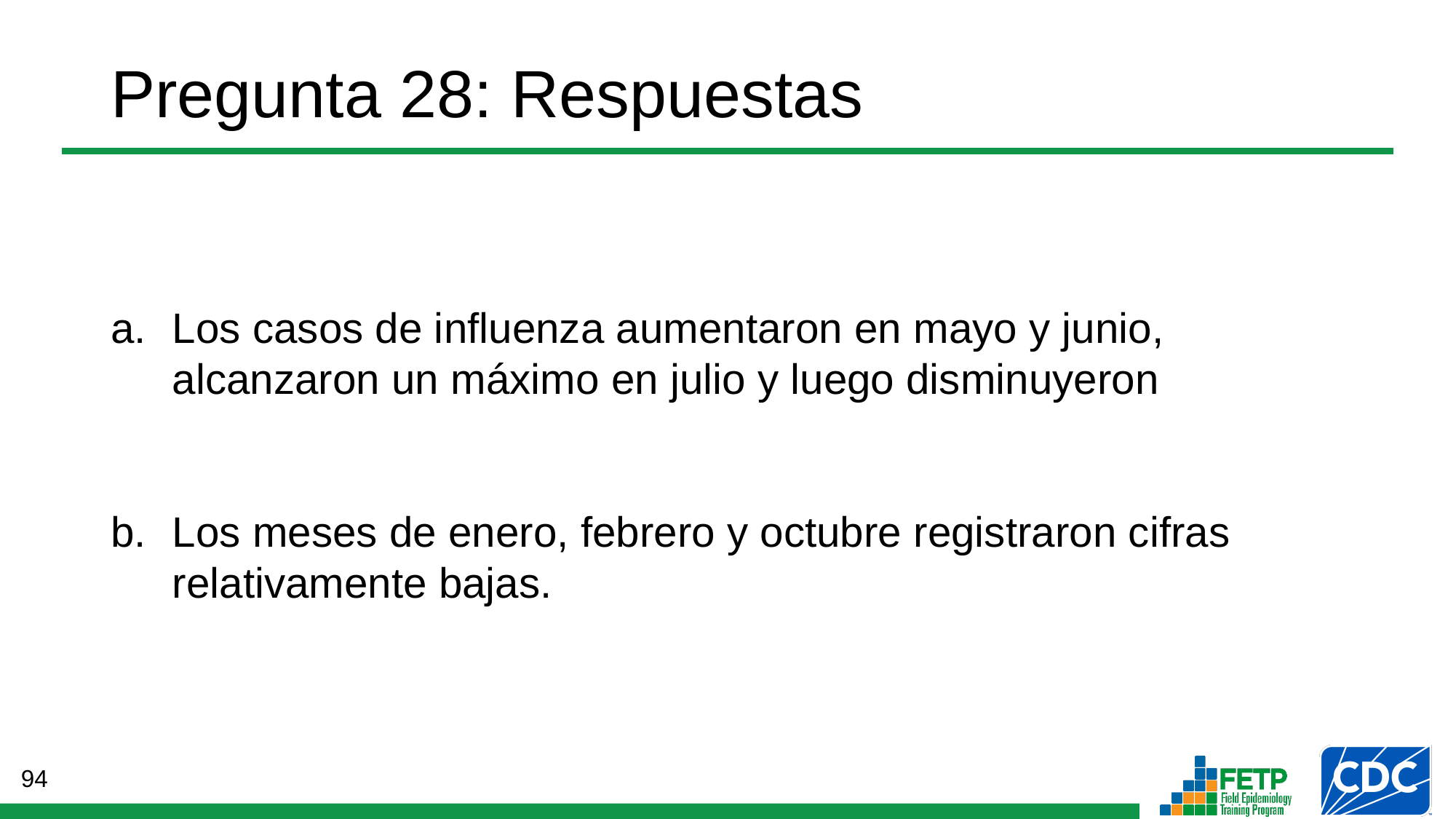

# Pregunta 28: Respuestas
Los casos de influenza aumentaron en mayo y junio, alcanzaron un máximo en julio y luego disminuyeron

Los meses de enero, febrero y octubre registraron cifras relativamente bajas.